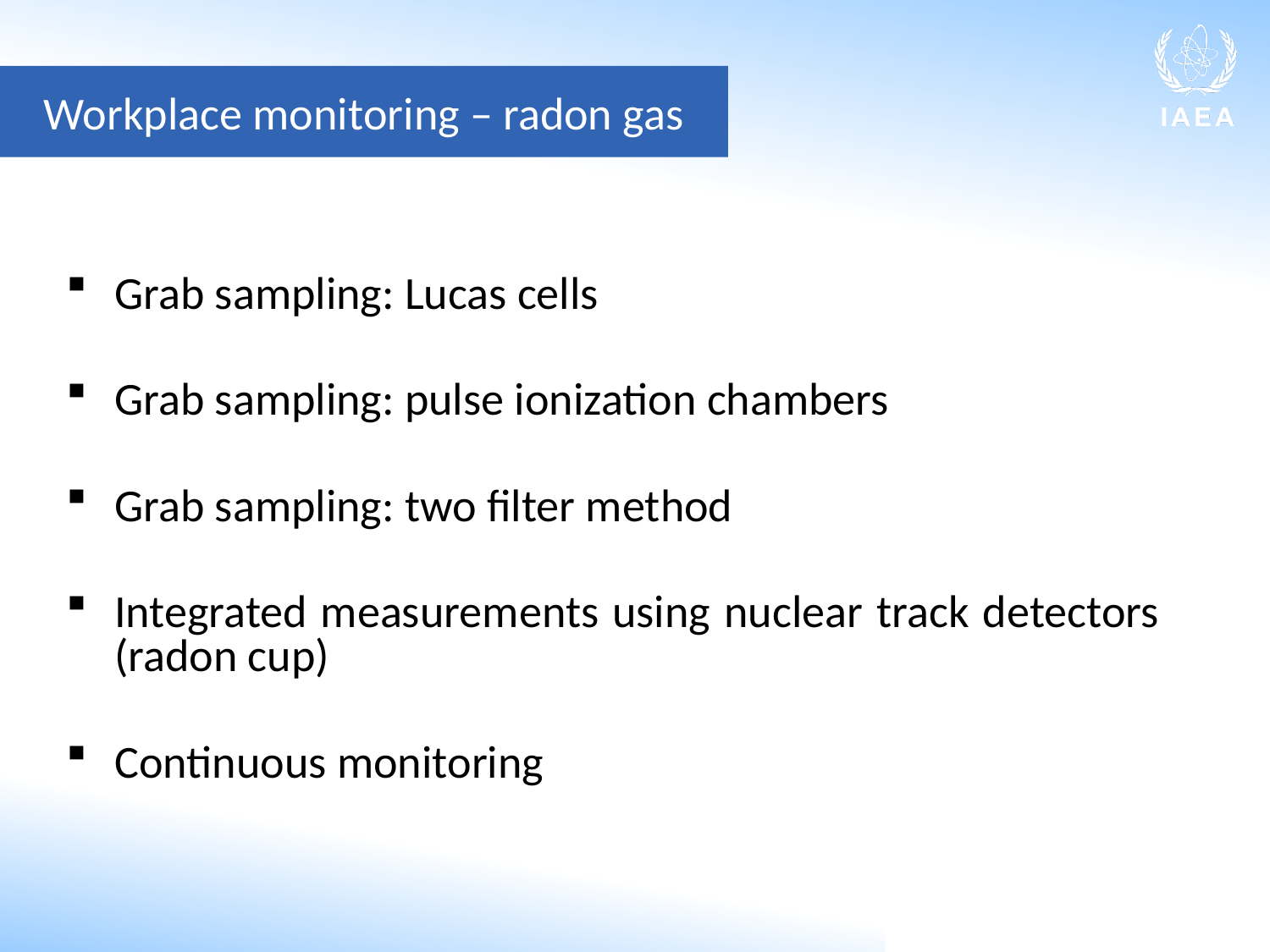

Workplace monitoring – radon gas
Grab sampling: Lucas cells

Grab sampling: pulse ionization chambers

Grab sampling: two filter method

Integrated measurements using nuclear track detectors (radon cup)

Continuous monitoring